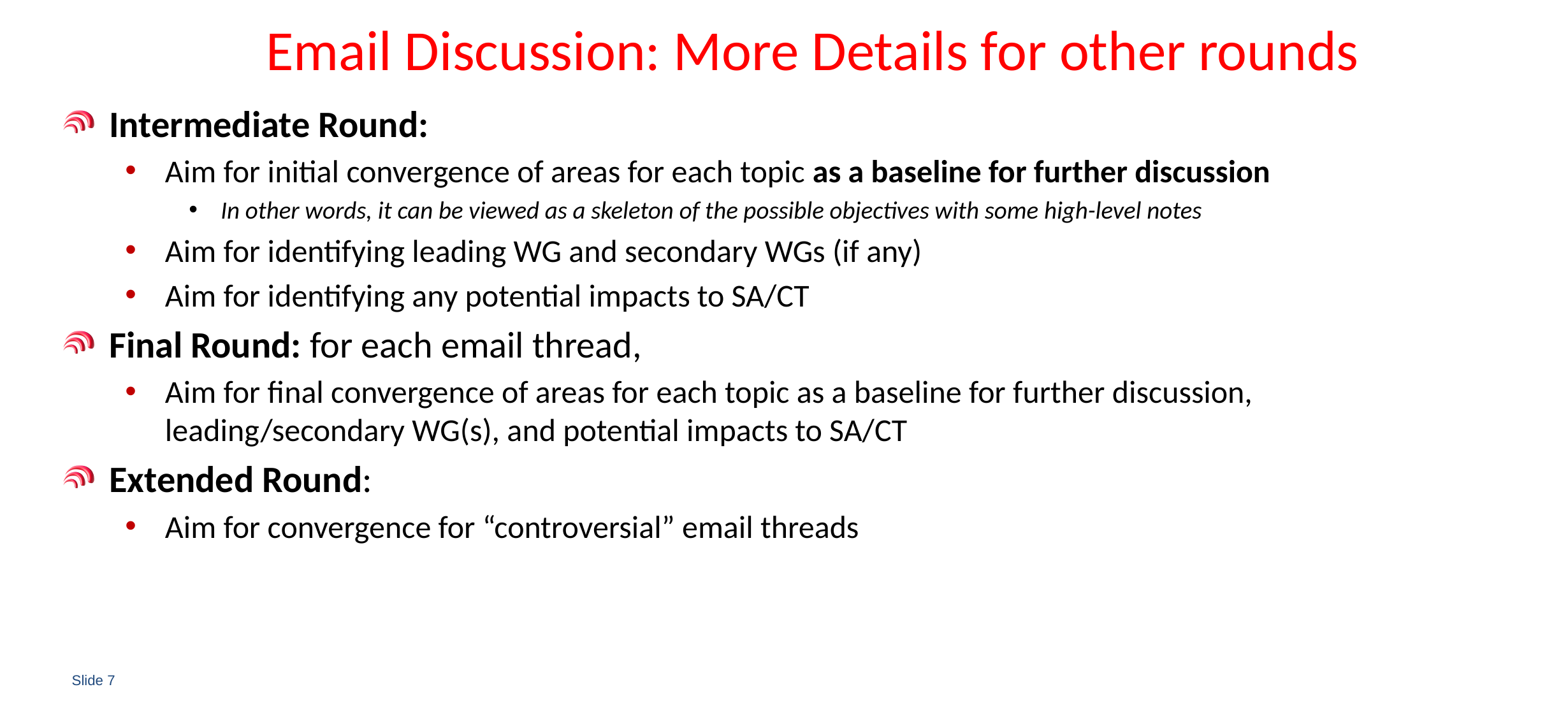

# Email Discussion: More Details for other rounds
Intermediate Round:
Aim for initial convergence of areas for each topic as a baseline for further discussion
In other words, it can be viewed as a skeleton of the possible objectives with some high-level notes
Aim for identifying leading WG and secondary WGs (if any)
Aim for identifying any potential impacts to SA/CT
Final Round: for each email thread,
Aim for final convergence of areas for each topic as a baseline for further discussion, leading/secondary WG(s), and potential impacts to SA/CT
Extended Round:
Aim for convergence for “controversial” email threads